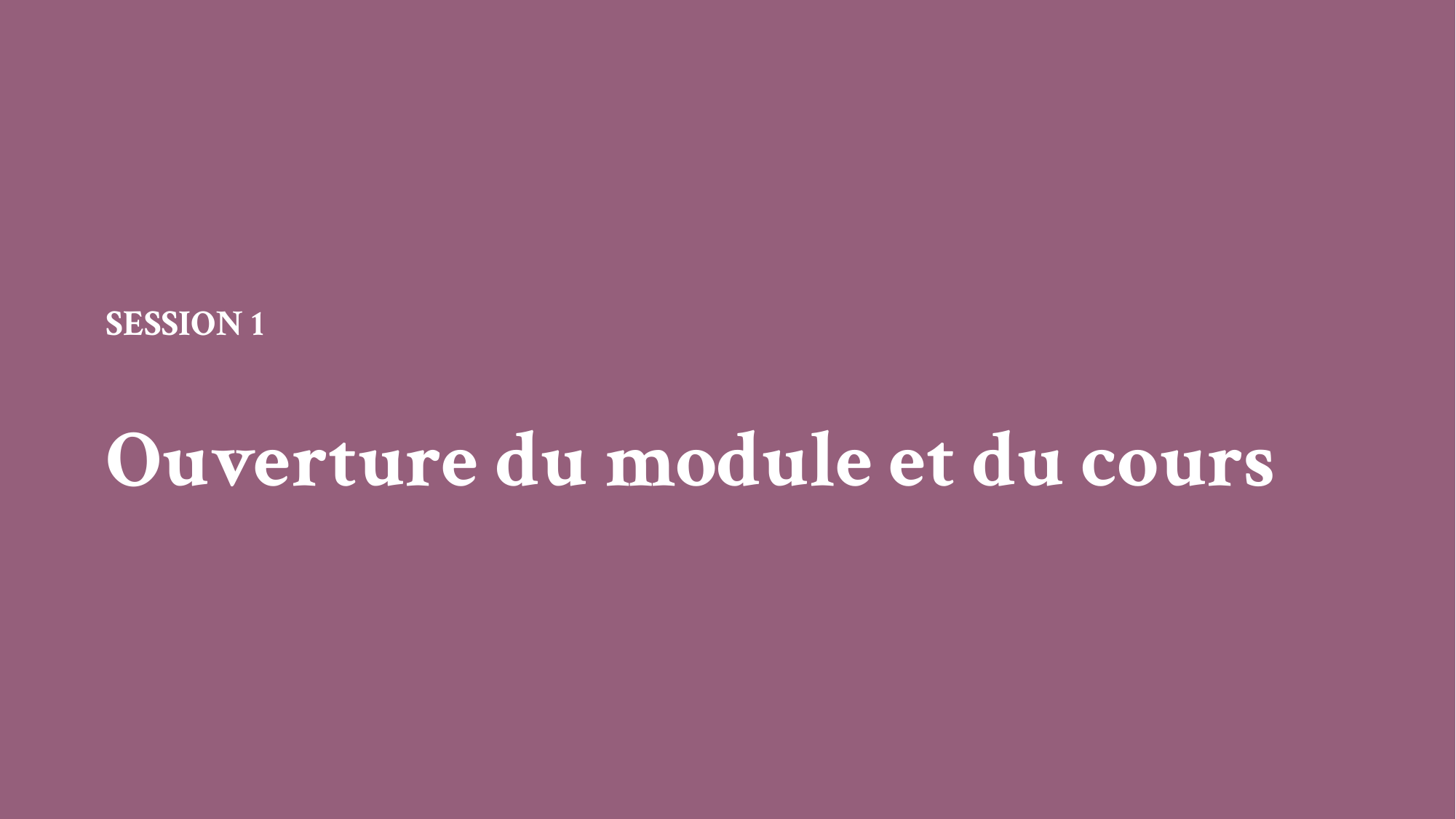

SESSION 1
Ouverture du module et du cours